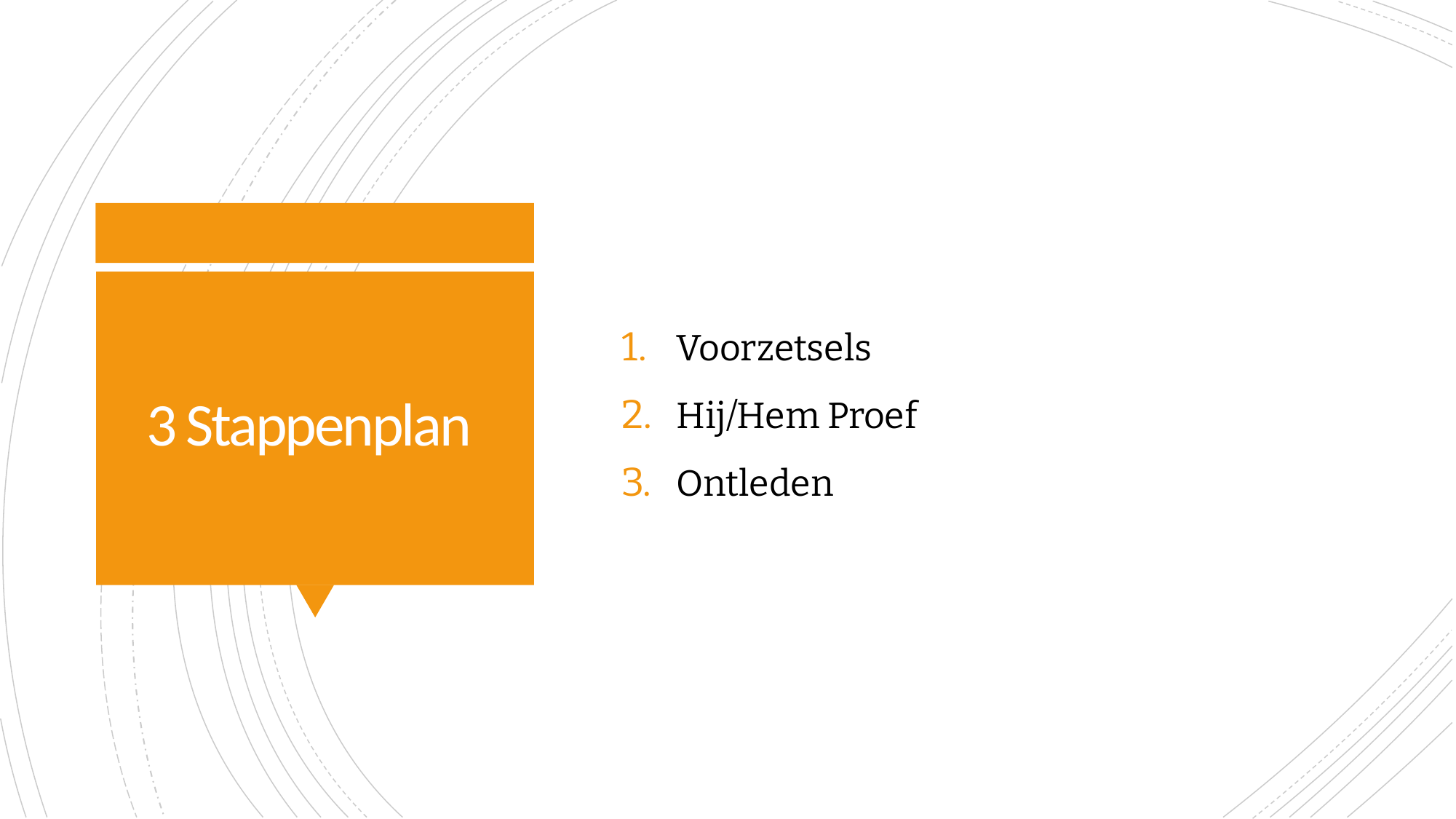

Voorzetsels
Hij/Hem Proef
Ontleden
# 3 Stappenplan